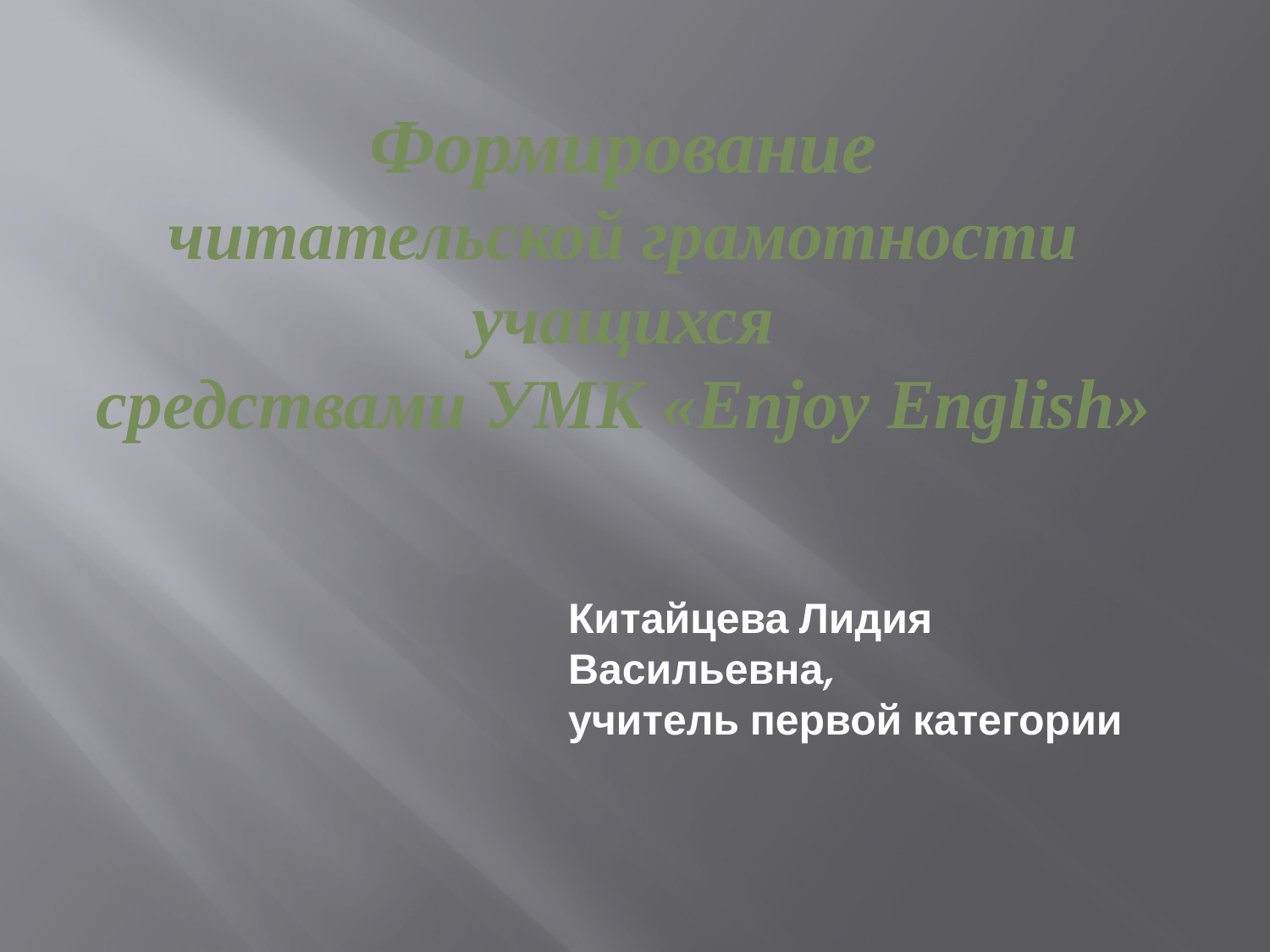

Формирование
читательской грамотности учащихся
средствами УМК «Enjoy English»
Китайцева Лидия Васильевна,
учитель первой категории